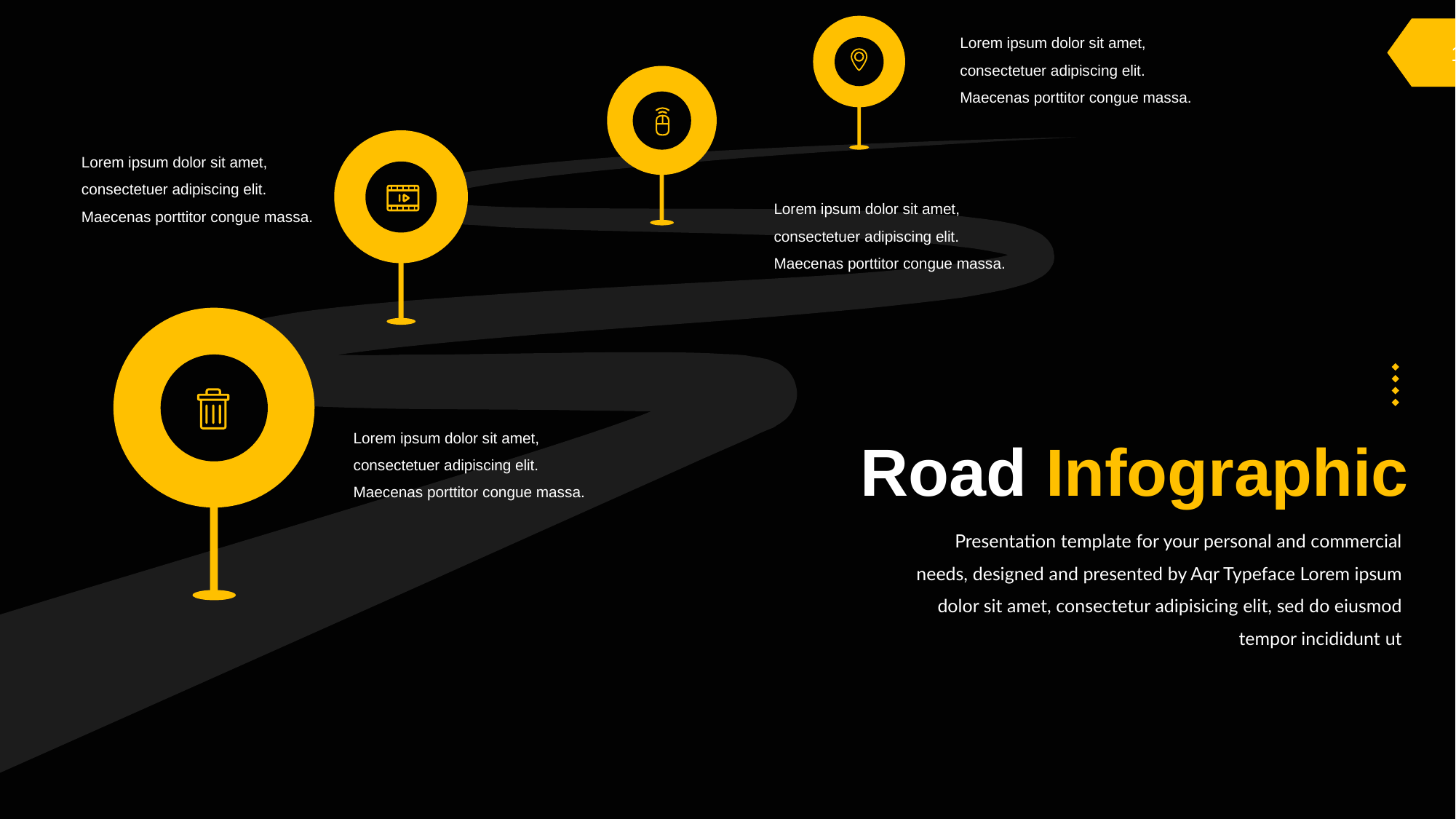

Lorem ipsum dolor sit amet, consectetuer adipiscing elit. Maecenas porttitor congue massa.

Lorem ipsum dolor sit amet, consectetuer adipiscing elit. Maecenas porttitor congue massa.

Lorem ipsum dolor sit amet, consectetuer adipiscing elit. Maecenas porttitor congue massa.

Lorem ipsum dolor sit amet, consectetuer adipiscing elit. Maecenas porttitor congue massa.
Road Infographic
Presentation template for your personal and commercial needs, designed and presented by Aqr Typeface Lorem ipsum dolor sit amet, consectetur adipisicing elit, sed do eiusmod tempor incididunt ut